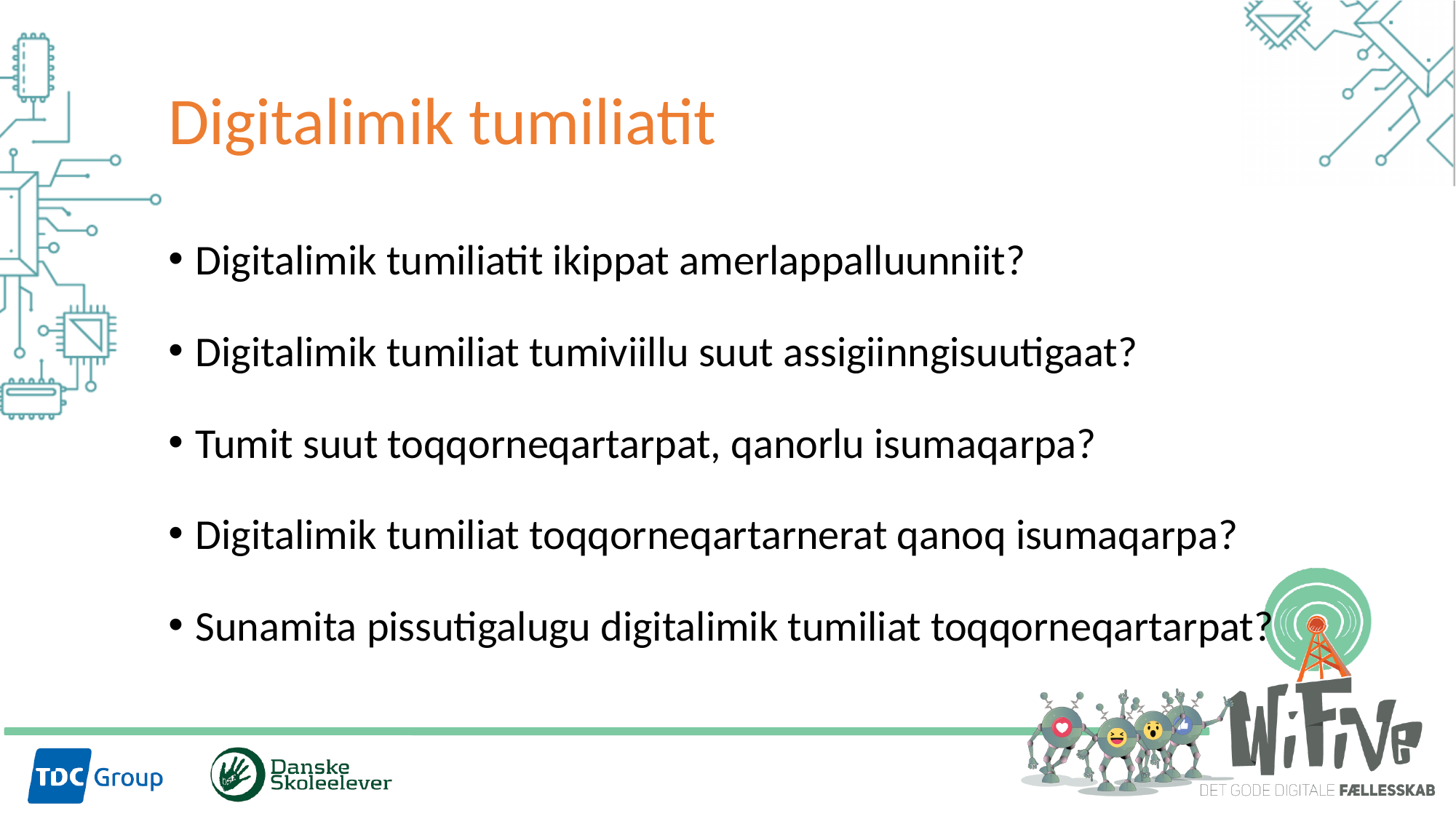

# Digitalimik tumiliatit
Digitalimik tumiliatit ikippat amerlappalluunniit?
Digitalimik tumiliat tumiviillu suut assigiinngisuutigaat?
Tumit suut toqqorneqartarpat, qanorlu isumaqarpa?
Digitalimik tumiliat toqqorneqartarnerat qanoq isumaqarpa?
Sunamita pissutigalugu digitalimik tumiliat toqqorneqartarpat?